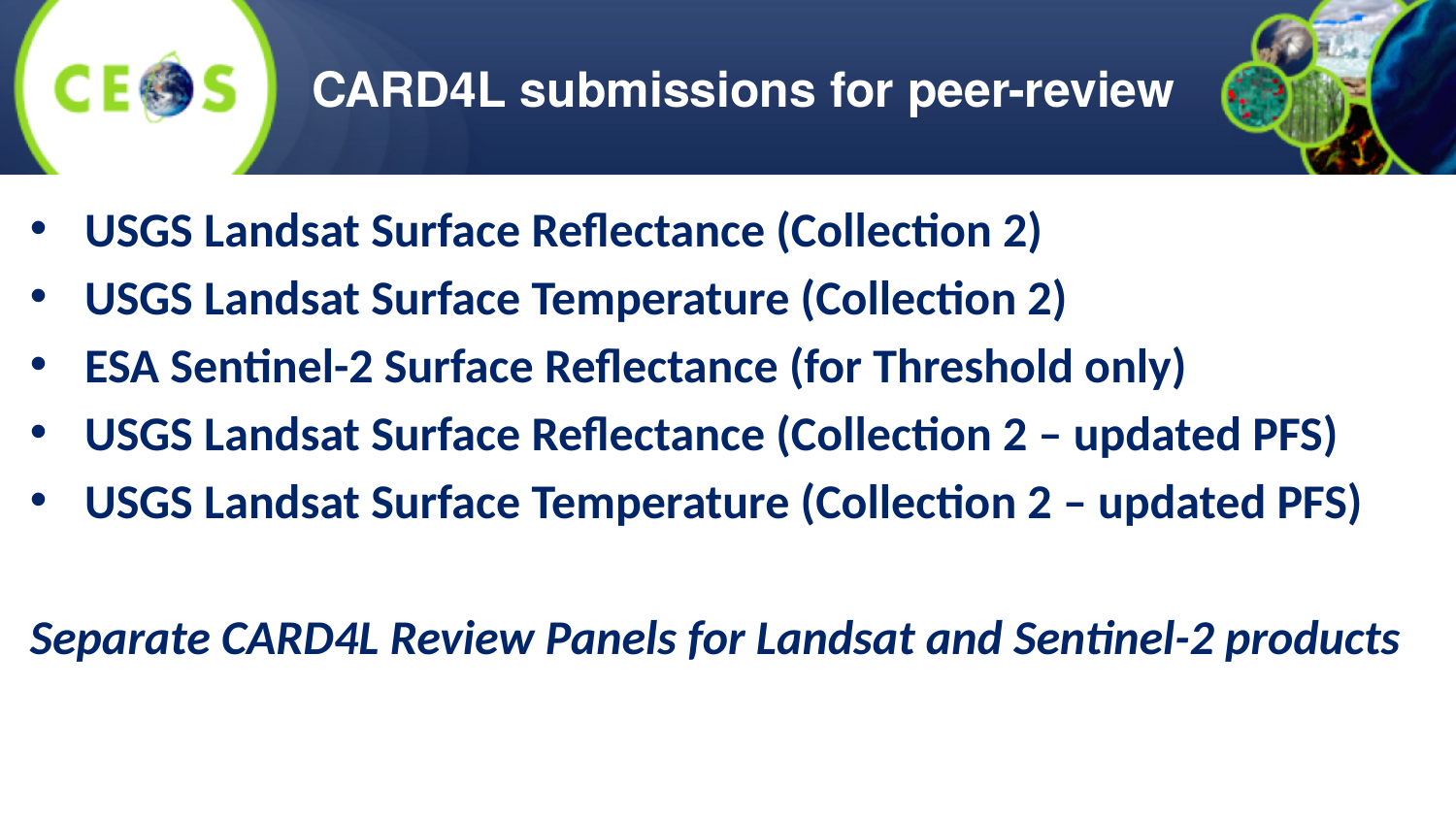

# CARD4L submissions for peer-review
USGS Landsat Surface Reflectance (Collection 2)
USGS Landsat Surface Temperature (Collection 2)
ESA Sentinel-2 Surface Reflectance (for Threshold only)
USGS Landsat Surface Reflectance (Collection 2 – updated PFS)
USGS Landsat Surface Temperature (Collection 2 – updated PFS)

Separate CARD4L Review Panels for Landsat and Sentinel-2 products